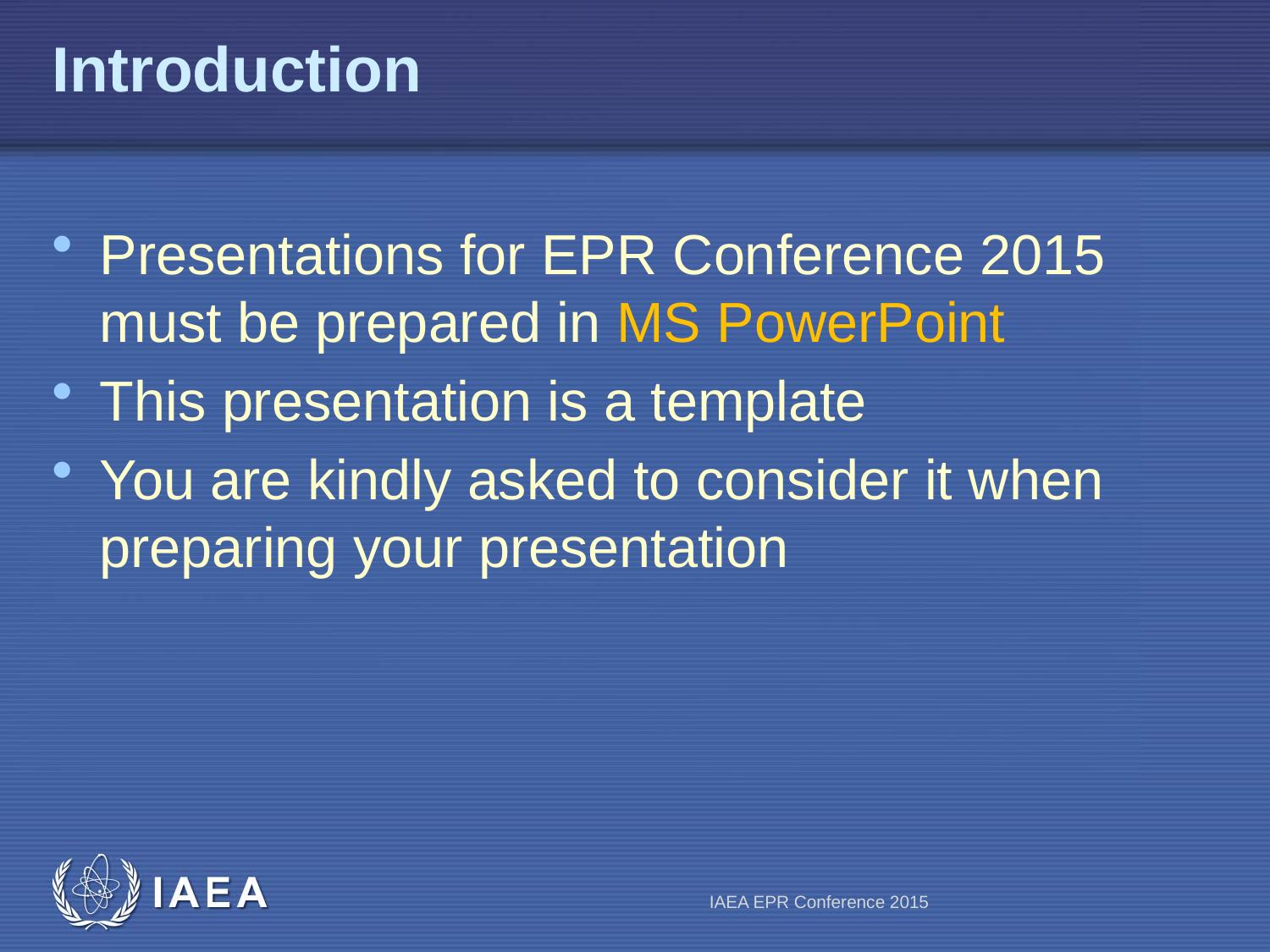

# Introduction
Presentations for EPR Conference 2015 must be prepared in MS PowerPoint
This presentation is a template
You are kindly asked to consider it when preparing your presentation
IAEA EPR Conference 2015